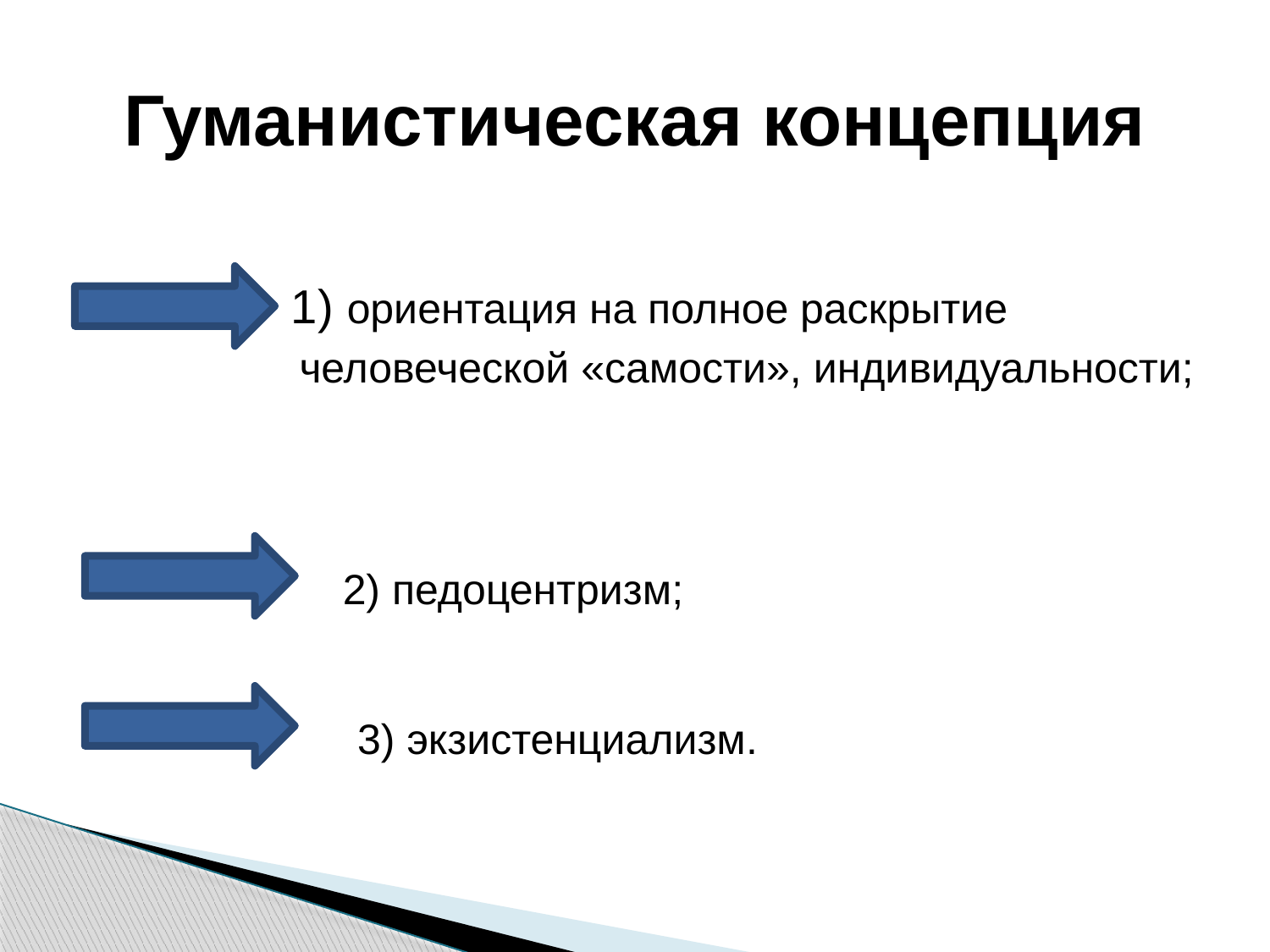

# Гуманистическая концепция

               1) ориентация на полное раскрытие
           человеческой «самости», индивидуальности;

2) педоцентризм;

3) экзистенциализм.